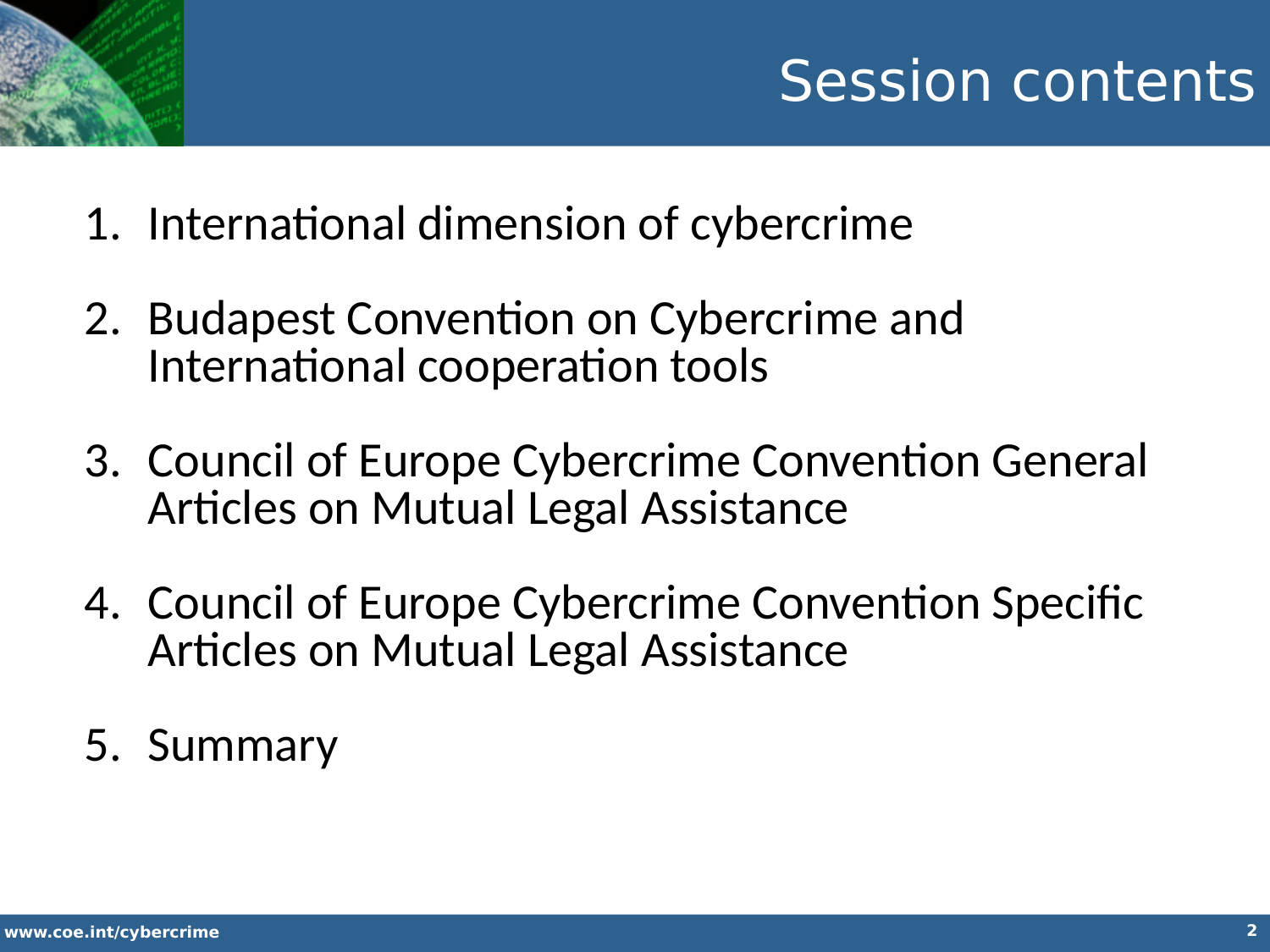

Session contents

International dimension of cybercrime

Budapest Convention on Cybercrime and International cooperation tools

Council of Europe Cybercrime Convention General Articles on Mutual Legal Assistance

Council of Europe Cybercrime Convention Specific Articles on Mutual Legal Assistance

Summary
2